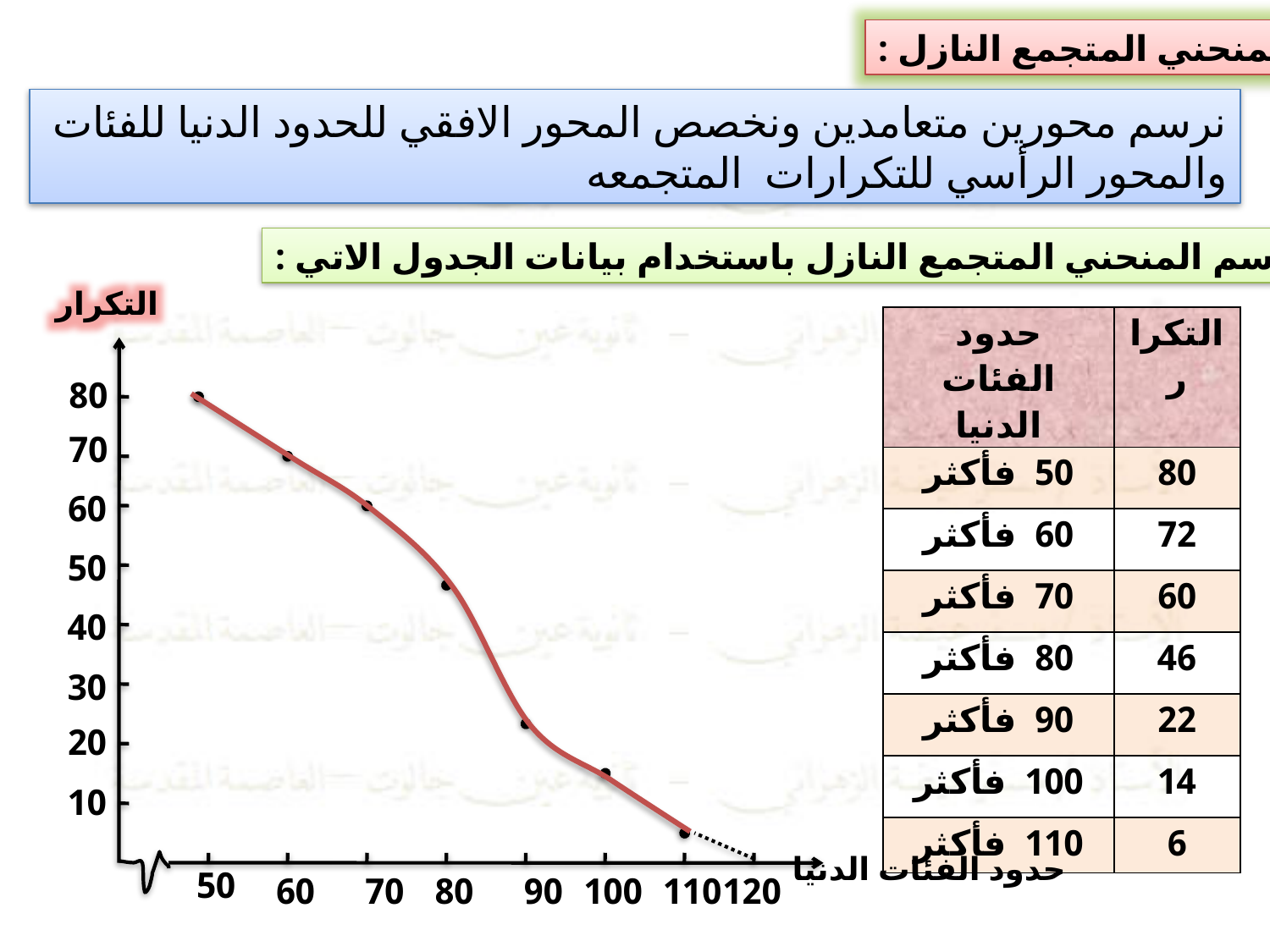

المنحني المتجمع النازل :
نرسم محورين متعامدين ونخصص المحور الافقي للحدود الدنيا للفئات والمحور الرأسي للتكرارات  المتجمعه
مثال :ارسم المنحني المتجمع النازل باستخدام بيانات الجدول الاتي :
التكرار
| حدود الفئات الدنيا | التكرار |
| --- | --- |
| 50 فأكثر | 80 |
| 60 فأكثر | 72 |
| 70 فأكثر | 60 |
| 80 فأكثر | 46 |
| 90 فأكثر | 22 |
| 100 فأكثر | 14 |
| 110 فأكثر | 6 |
80

70
60
50
40
30
20
10
حدود الفئات الدنيا

50
60
70
80
90
100
110
120